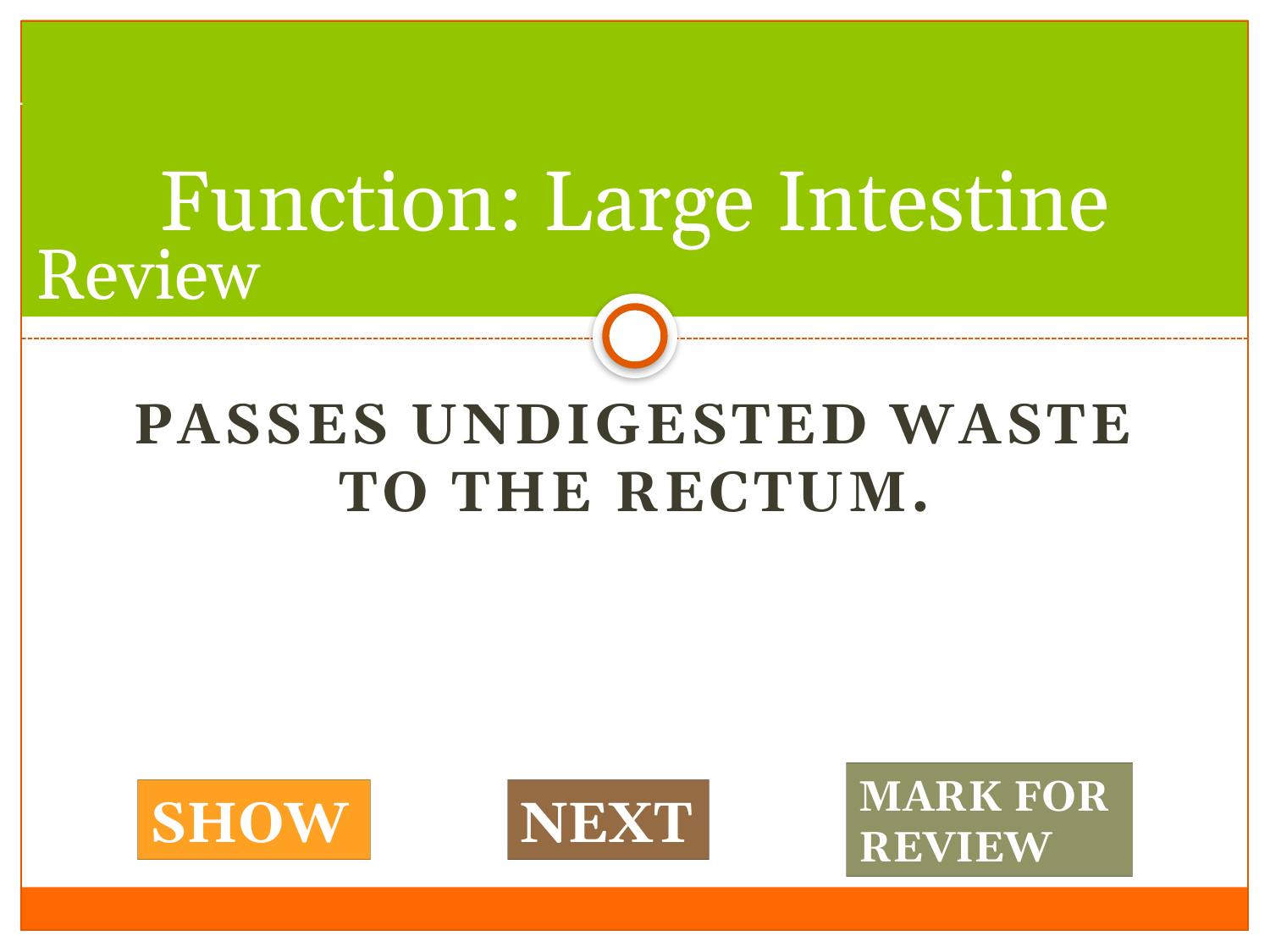

#11
# Function: Large Intestine
Review
Passes undigested waste to the rectum.
MARK FOR REVIEW
SHOW
NEXT